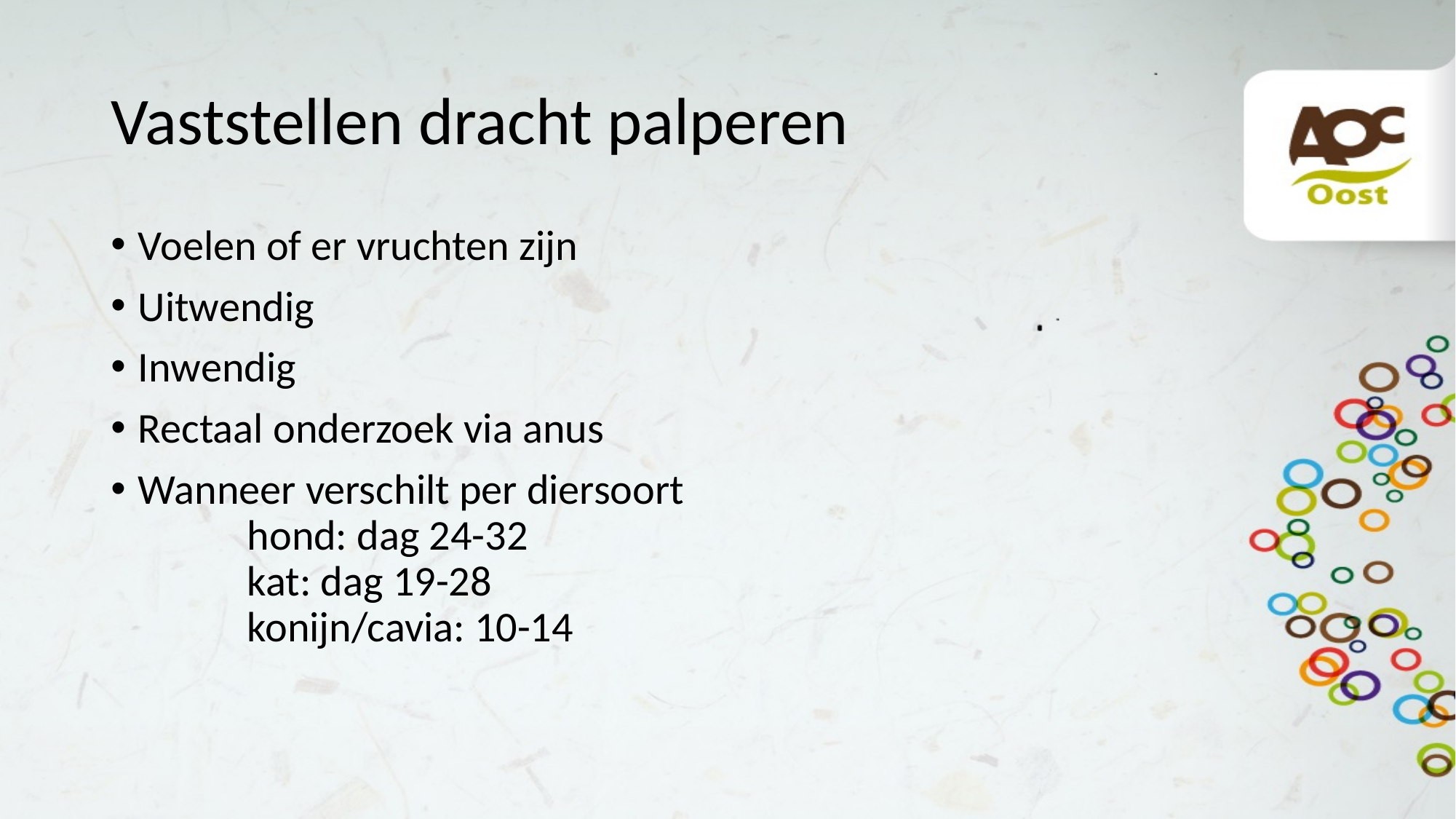

# Vaststellen dracht palperen
Voelen of er vruchten zijn
Uitwendig
Inwendig
Rectaal onderzoek via anus
Wanneer verschilt per diersoort
	hond: dag 24-32
	kat: dag 19-28
	konijn/cavia: 10-14